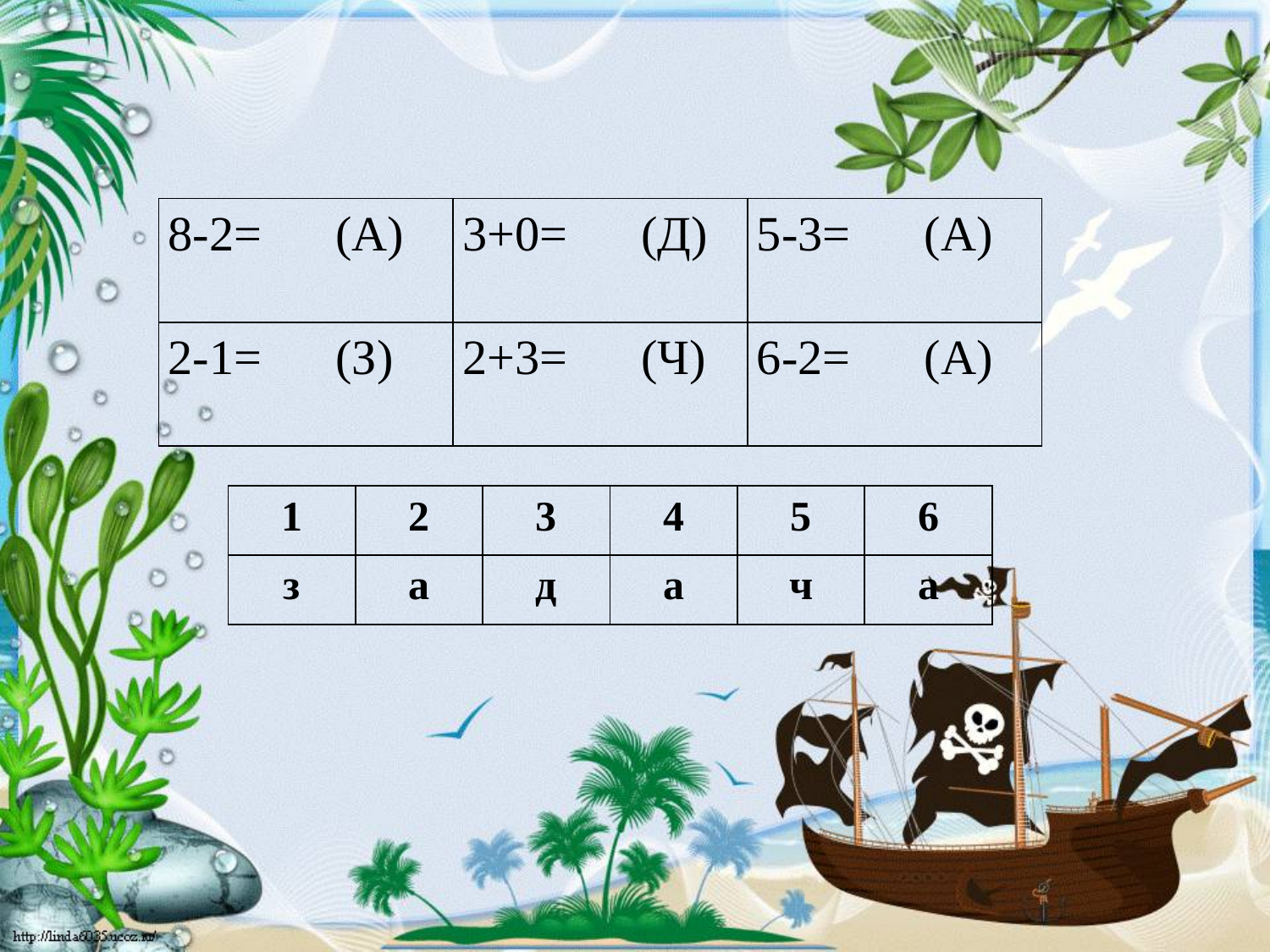

| 8-2= (А) | 3+0= (Д) | 5-3= (А) |
| --- | --- | --- |
| 2-1= (З) | 2+3= (Ч) | 6-2= (А) |
| 1 | 2 | 3 | 4 | 5 | 6 |
| --- | --- | --- | --- | --- | --- |
| з | а | д | а | ч | а |